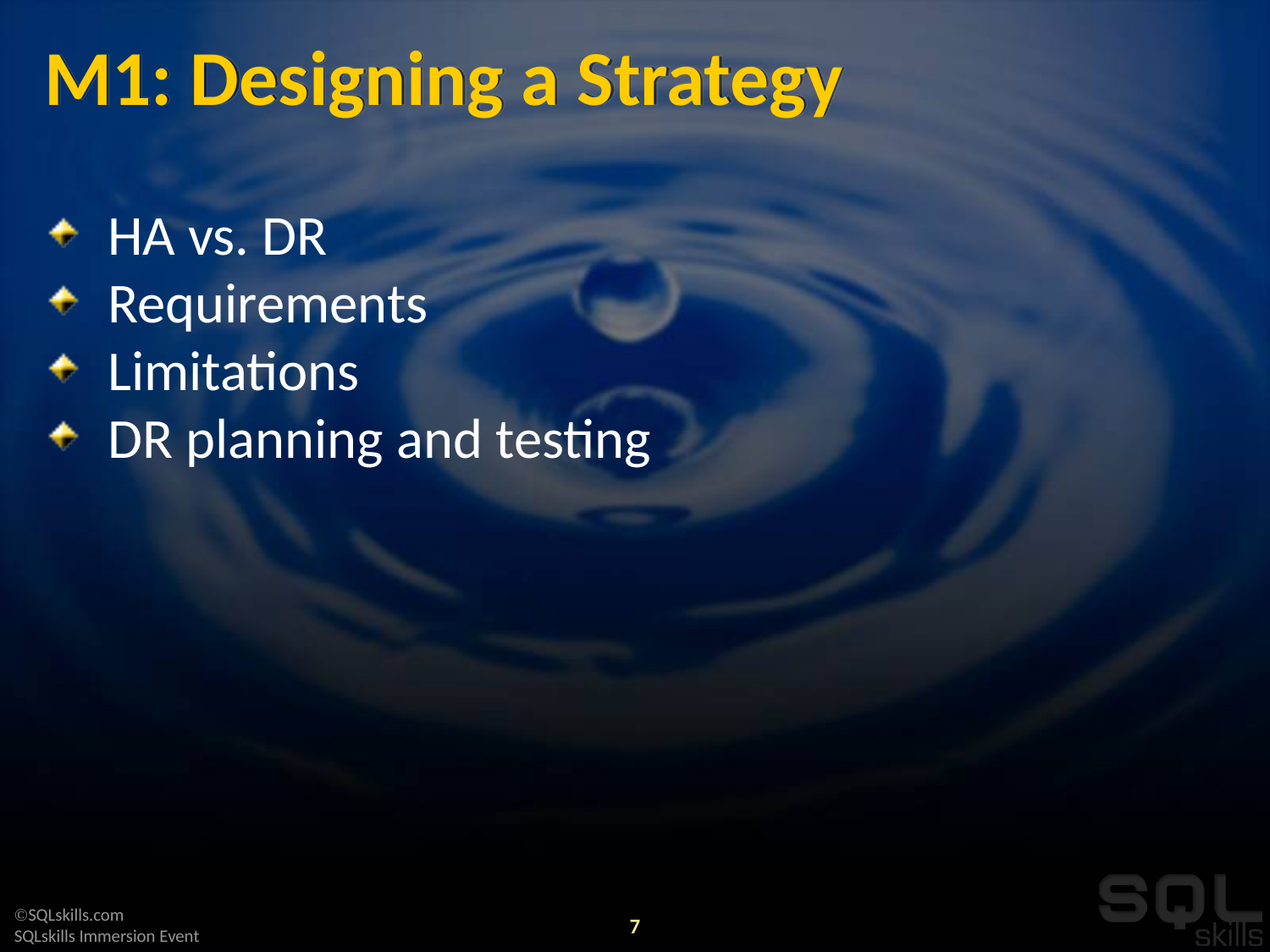

# M1: Designing a Strategy
HA vs. DR
Requirements
Limitations
DR planning and testing

7